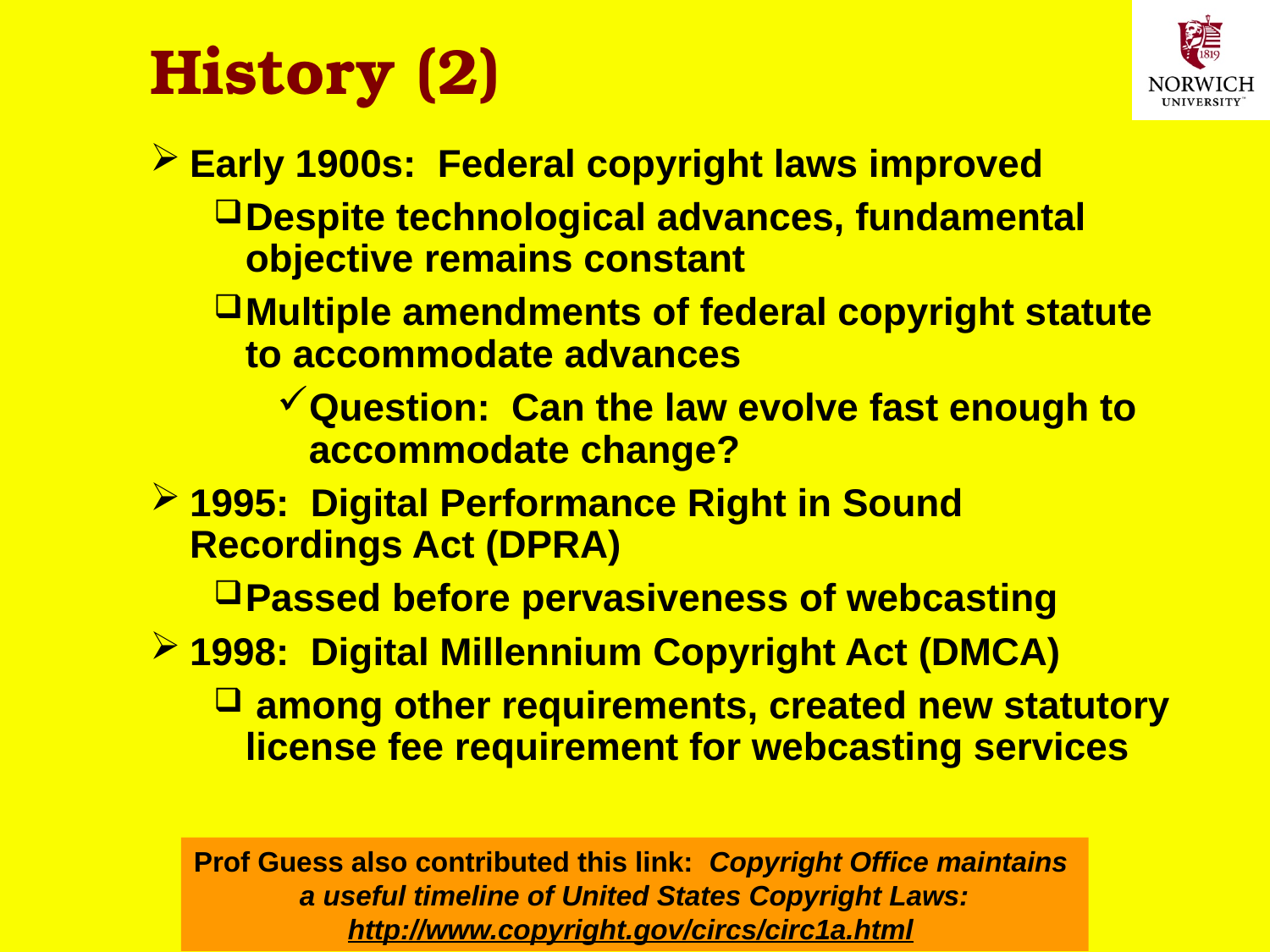

# History (2)
Early 1900s:  Federal copyright laws improved
Despite technological advances, fundamental objective remains constant
Multiple amendments of federal copyright statute to accommodate advances
Question:  Can the law evolve fast enough to accommodate change?
1995:  Digital Performance Right in Sound Recordings Act (DPRA)
Passed before pervasiveness of webcasting
1998:  Digital Millennium Copyright Act (DMCA)
 among other requirements, created new statutory license fee requirement for webcasting services
Prof Guess also contributed this link:  Copyright Office maintains
a useful timeline of United States Copyright Laws:
http://www.copyright.gov/circs/circ1a.html